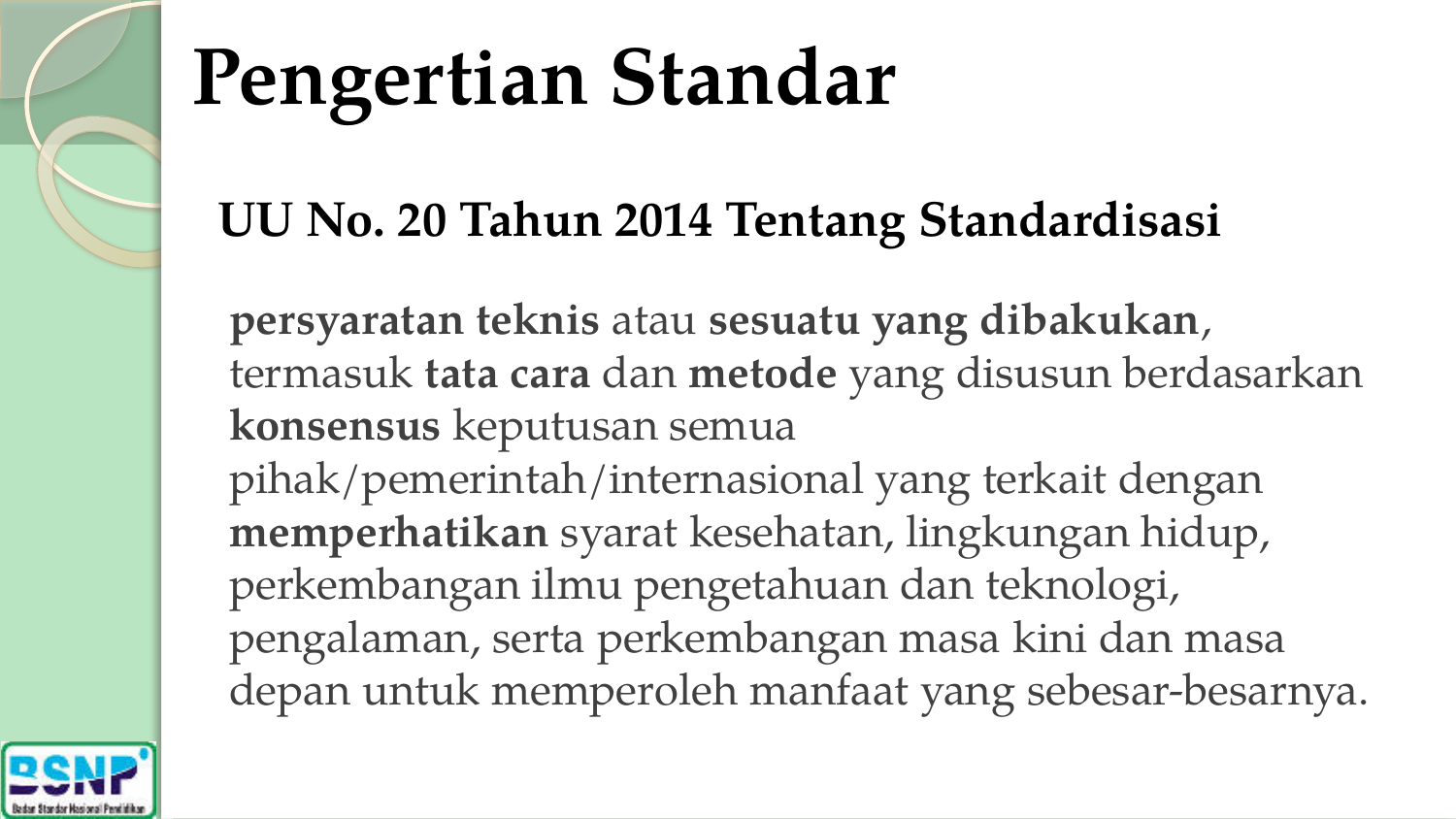

# Pengertian Standar
UU No. 20 Tahun 2014 Tentang Standardisasi
persyaratan teknis atau sesuatu yang dibakukan, termasuk tata cara dan metode yang disusun berdasarkan konsensus keputusan semua pihak/pemerintah/internasional yang terkait dengan memperhatikan syarat kesehatan, lingkungan hidup, perkembangan ilmu pengetahuan dan teknologi, pengalaman, serta perkembangan masa kini dan masa depan untuk memperoleh manfaat yang sebesar-besarnya.